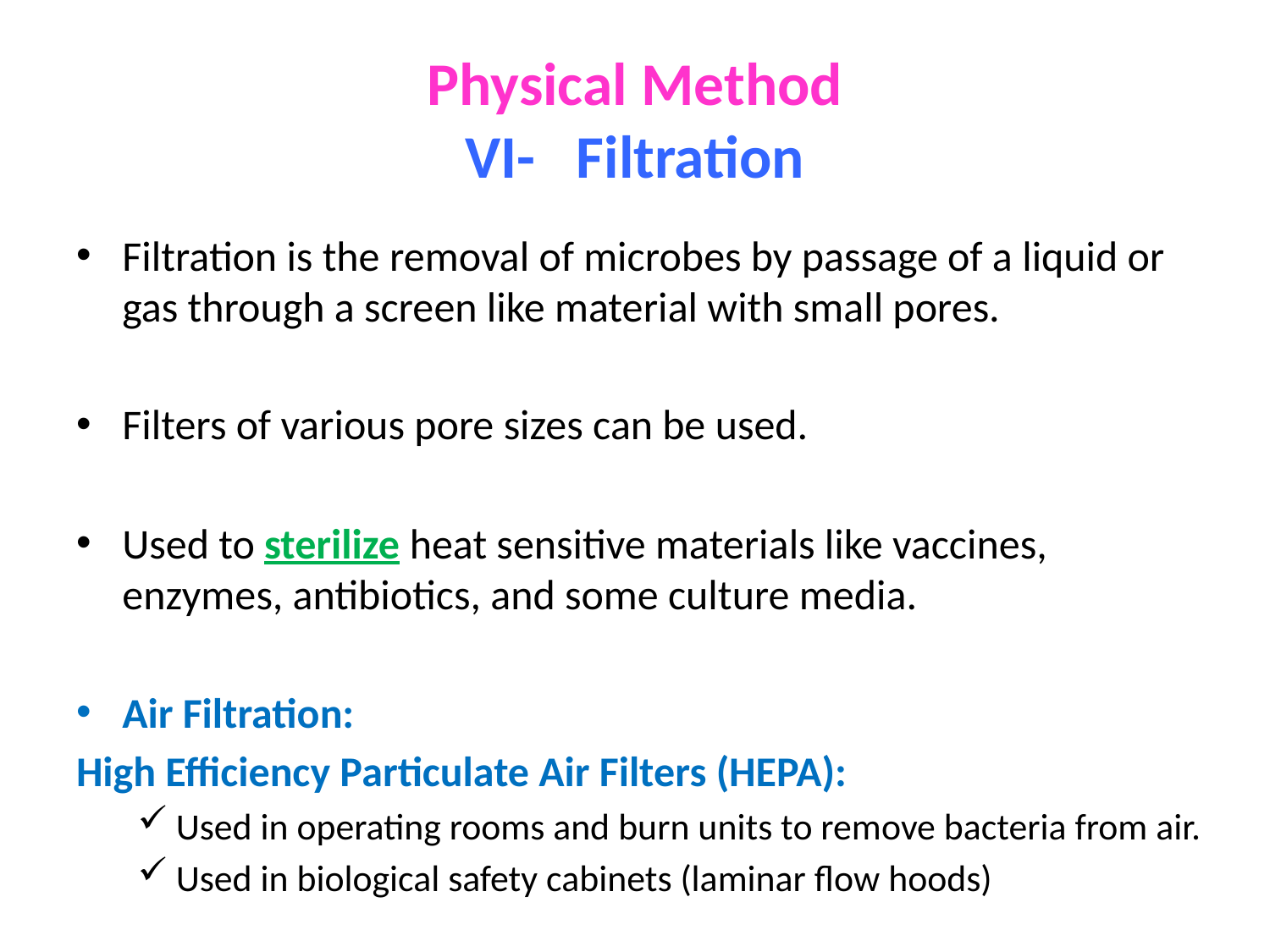

# Physical Method VI-   Filtration
Filtration is the removal of microbes by passage of a liquid or gas through a screen like material with small pores.

Filters of various pore sizes can be used.

Used to sterilize heat sensitive materials like vaccines, enzymes, antibiotics, and some culture media.

Air Filtration:
High Efficiency Particulate Air Filters (HEPA):
Used in operating rooms and burn units to remove bacteria from air.
Used in biological safety cabinets (laminar flow hoods)